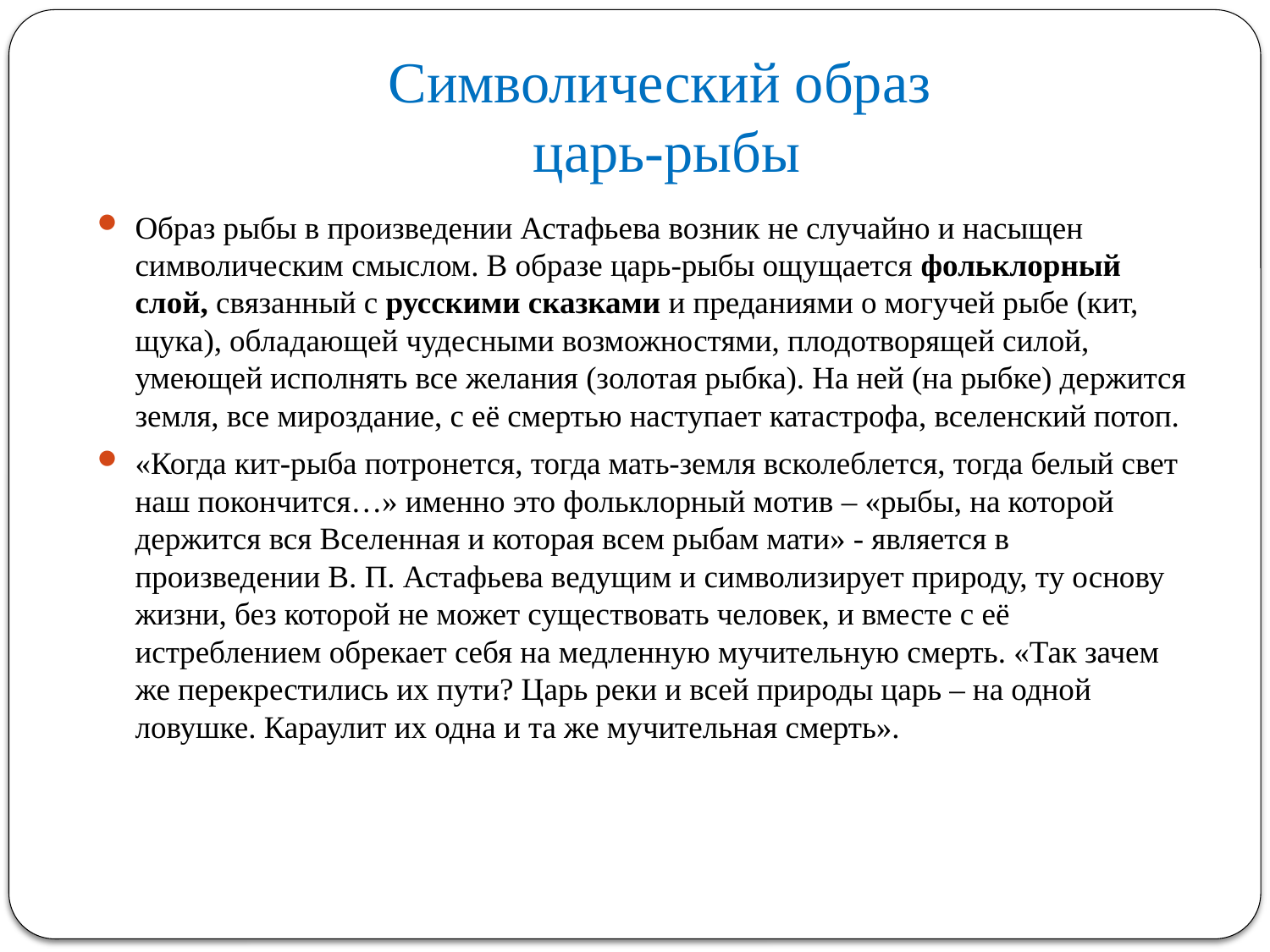

# Символический образ царь-рыбы
Образ рыбы в произведении Астафьева возник не случайно и насыщен символическим смыслом. В образе царь-рыбы ощущается фольклорный слой, связанный с русскими сказками и преданиями о могучей рыбе (кит, щука), обладающей чудесными возможностями, плодотворящей силой, умеющей исполнять все желания (золотая рыбка). На ней (на рыбке) держится земля, все мироздание, с её смертью наступает катастрофа, вселенский потоп.
«Когда кит-рыба потронется, тогда мать-земля всколеблется, тогда белый свет наш покончится…» именно это фольклорный мотив – «рыбы, на которой держится вся Вселенная и которая всем рыбам мати» - является в произведении В. П. Астафьева ведущим и символизирует природу, ту основу жизни, без которой не может существовать человек, и вместе с её истреблением обрекает себя на медленную мучительную смерть. «Так зачем же перекрестились их пути? Царь реки и всей природы царь – на одной ловушке. Караулит их одна и та же мучительная смерть».